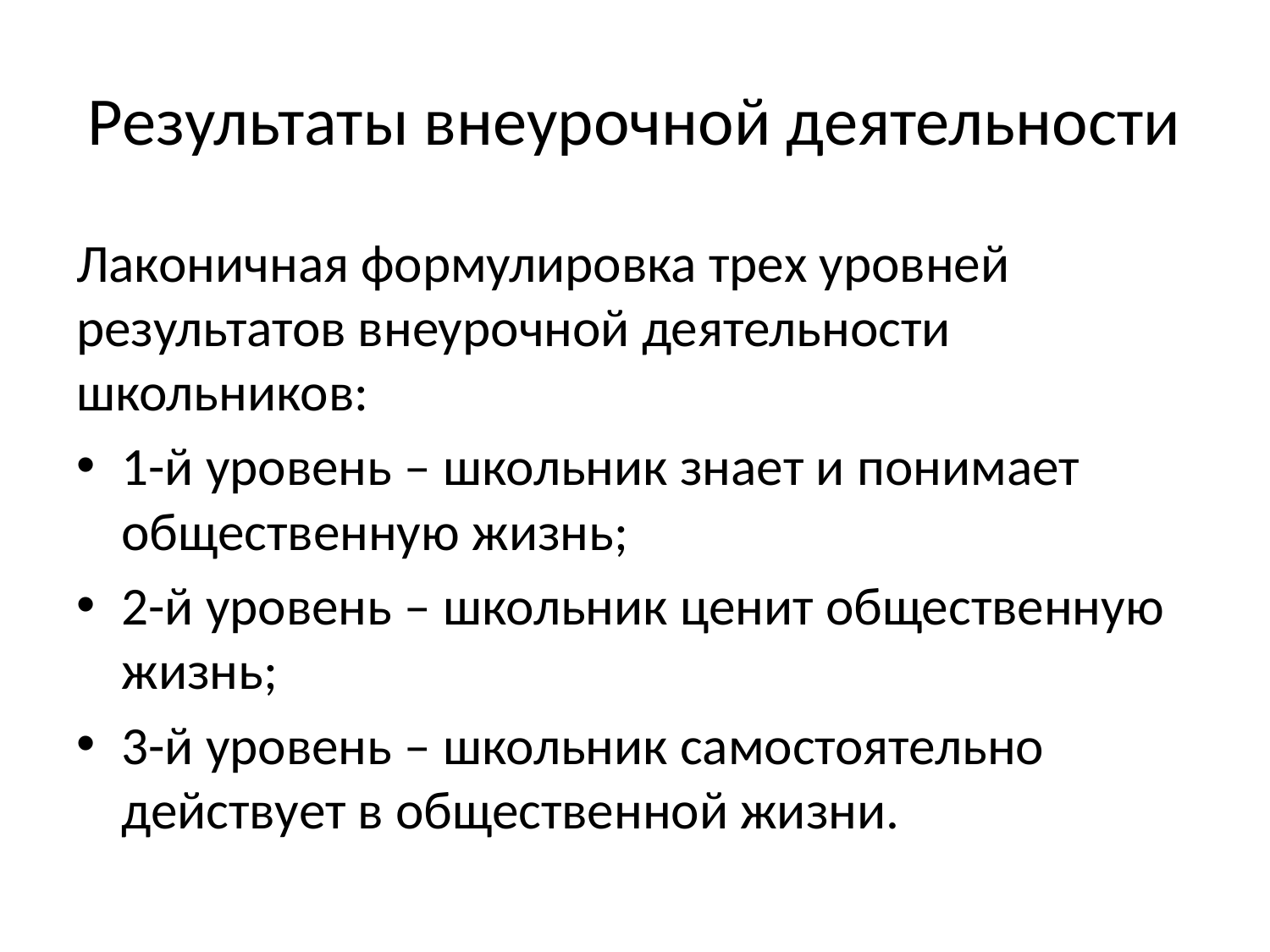

# Результаты внеурочной деятельности
Лаконичная формулировка трех уровней результатов внеурочной деятельности школьников:
1-й уровень – школьник знает и понимает общественную жизнь;
2-й уровень – школьник ценит общественную жизнь;
3-й уровень – школьник самостоятельно действует в общественной жизни.